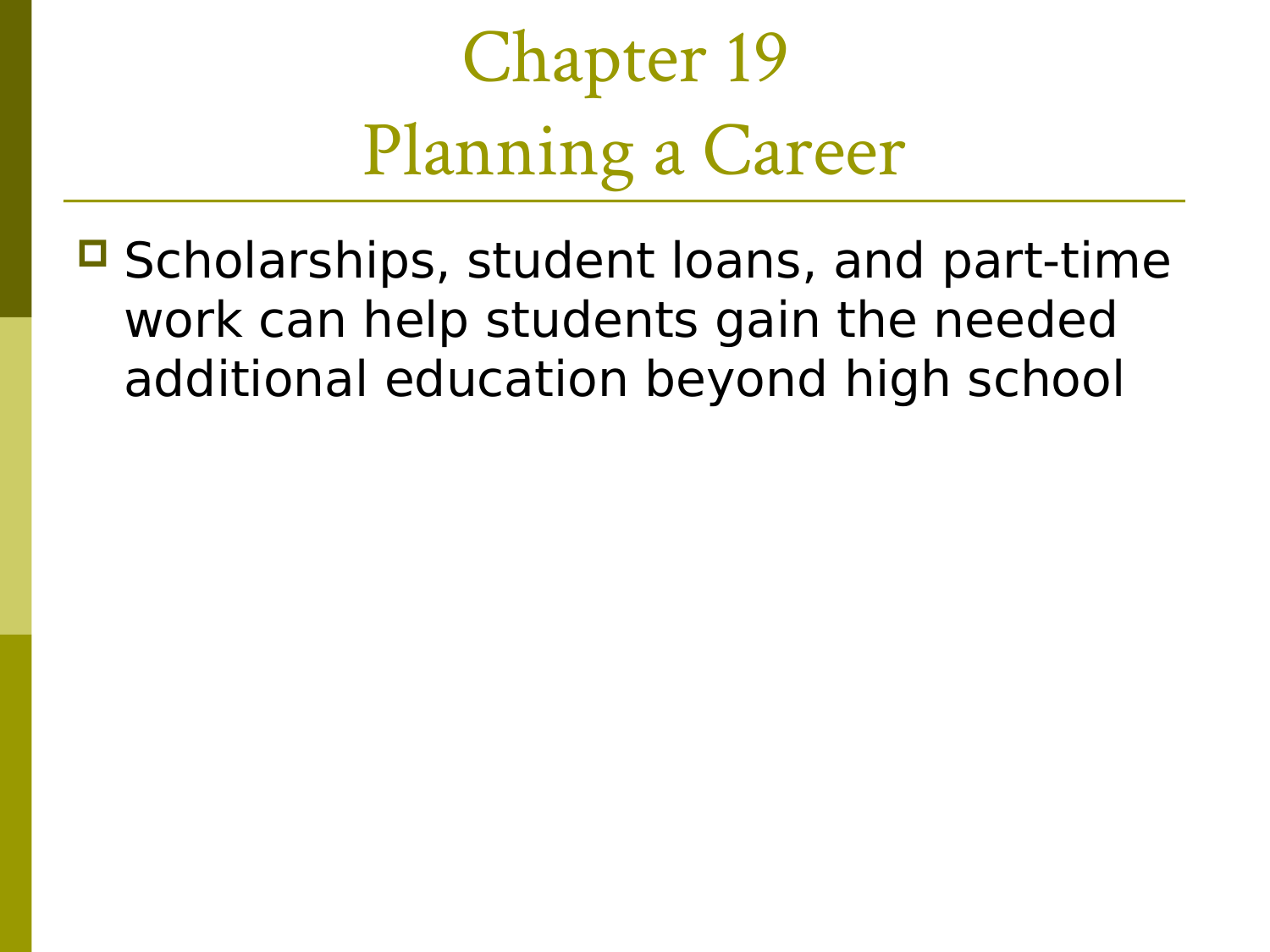

# Chapter 19 Planning a Career
Scholarships, student loans, and part-time work can help students gain the needed additional education beyond high school